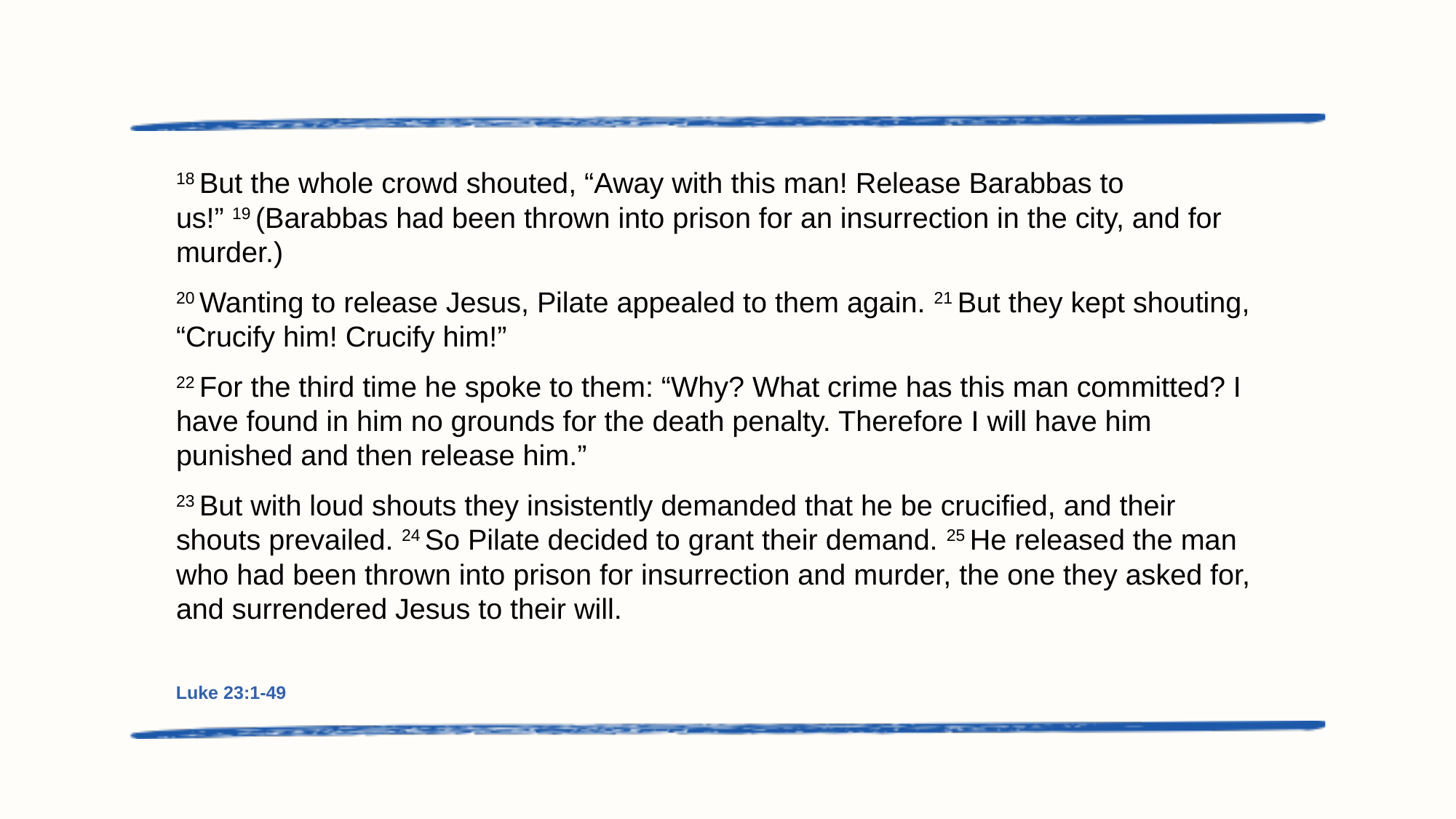

18 But the whole crowd shouted, “Away with this man! Release Barabbas to us!” 19 (Barabbas had been thrown into prison for an insurrection in the city, and for murder.)
20 Wanting to release Jesus, Pilate appealed to them again. 21 But they kept shouting, “Crucify him! Crucify him!”
22 For the third time he spoke to them: “Why? What crime has this man committed? I have found in him no grounds for the death penalty. Therefore I will have him punished and then release him.”
23 But with loud shouts they insistently demanded that he be crucified, and their shouts prevailed. 24 So Pilate decided to grant their demand. 25 He released the man who had been thrown into prison for insurrection and murder, the one they asked for, and surrendered Jesus to their will.
Luke 23:1-49